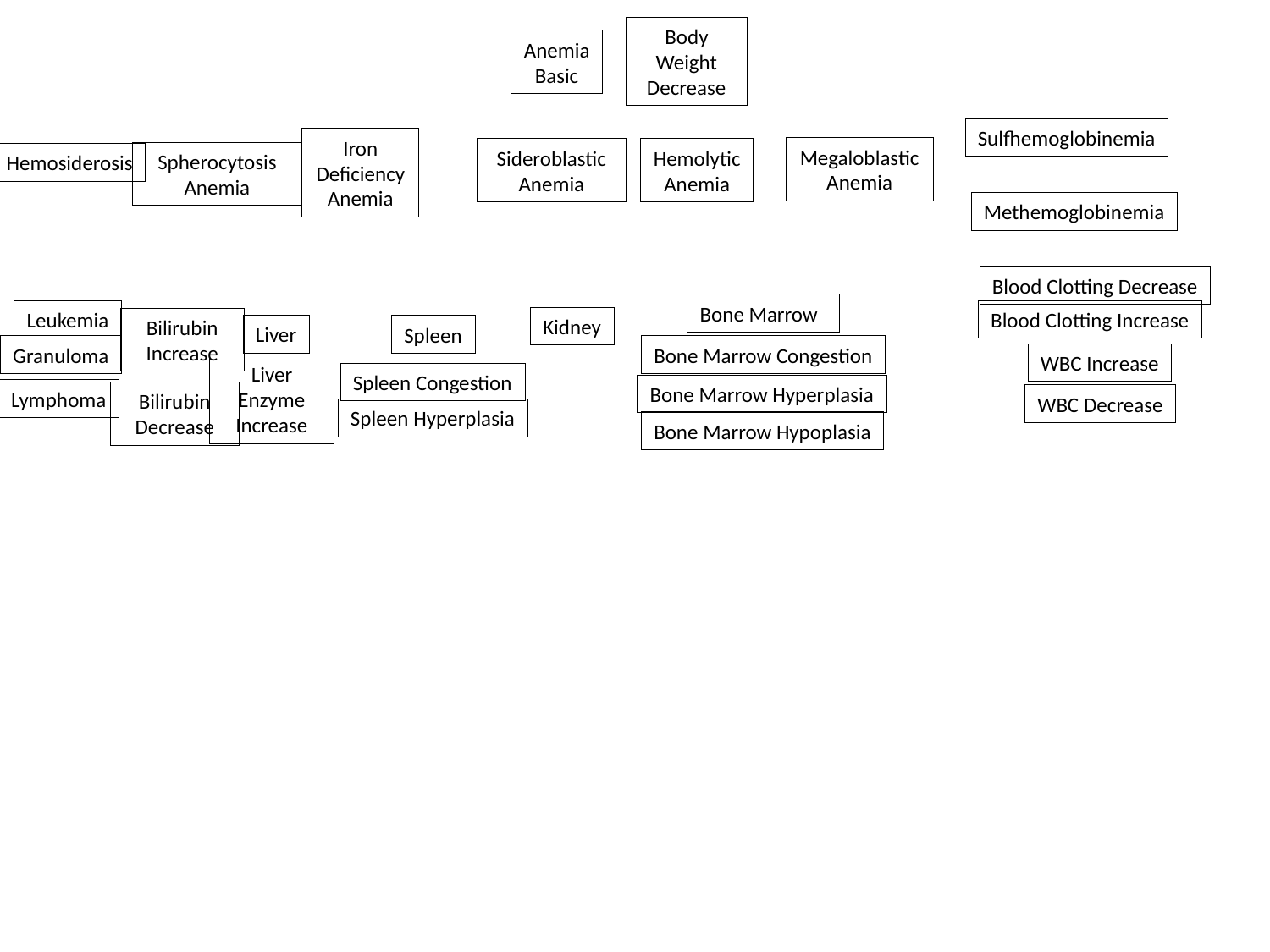

Body Weight Decrease
Anemia Basic
Sulfhemoglobinemia
Iron Deficiency Anemia
Megaloblastic Anemia
Sideroblastic Anemia
Hemolytic
Anemia
Spherocytosis Anemia
Hemosiderosis
Methemoglobinemia
Blood Clotting Decrease
Bone Marrow
Leukemia
Blood Clotting Increase
Kidney
Bilirubin Increase
Liver
Spleen
Granuloma
Bone Marrow Congestion
WBC Increase
Liver Enzyme Increase
Spleen Congestion
Bone Marrow Hyperplasia
Lymphoma
Bilirubin Decrease
WBC Decrease
Spleen Hyperplasia
Bone Marrow Hypoplasia